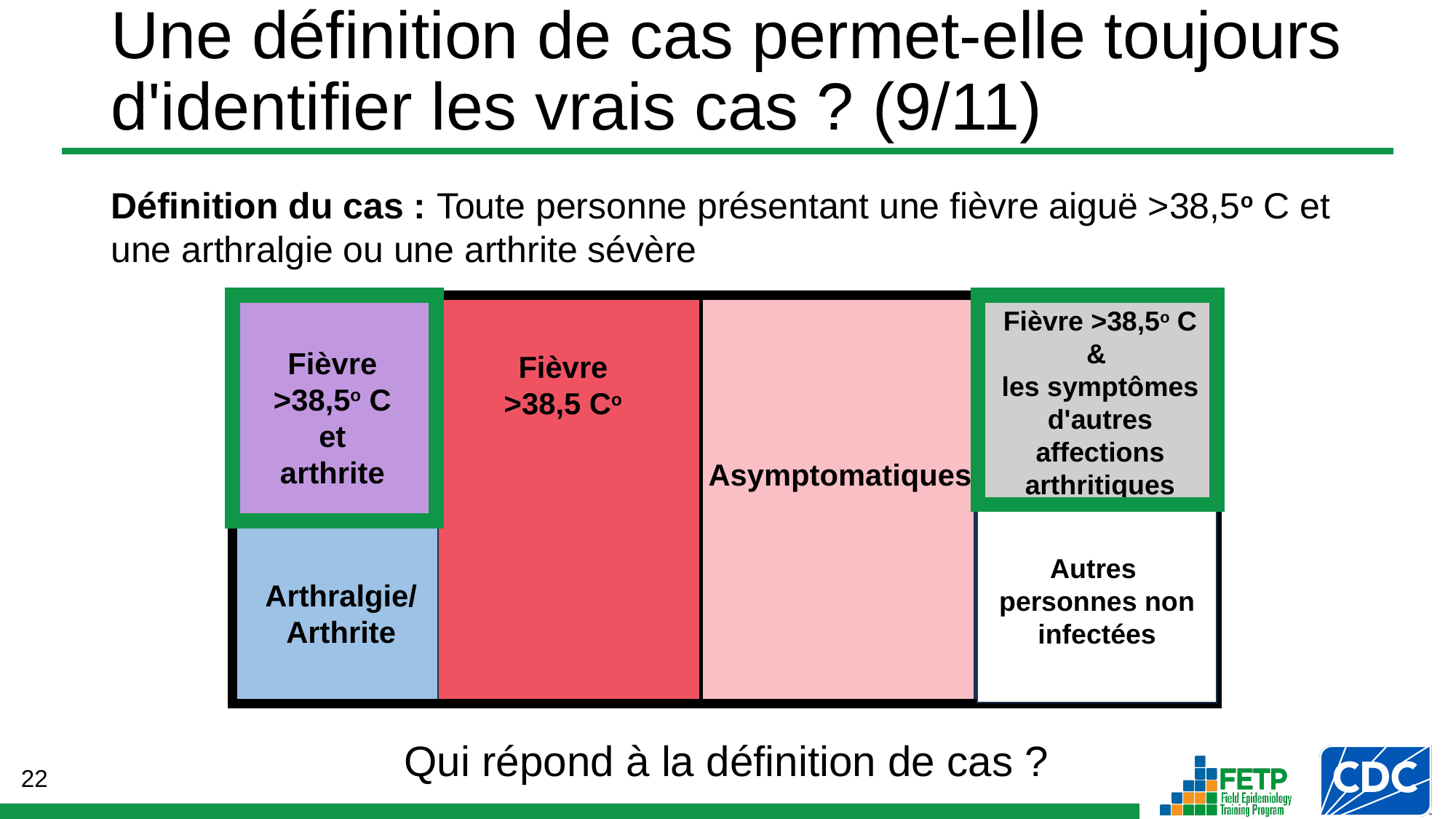

# Une définition de cas permet-elle toujours d'identifier les vrais cas ? (9/11)
Définition du cas : Toute personne présentant une fièvre aiguë >38,5o C et une arthralgie ou une arthrite sévère

Fièvre >38,5o C &
les symptômes d'autres affections arthritiques
Fièvre >38,5o C et arthrite
Fièvre >38,5 Co
Asymptomatiques

Autres
personnes non infectées
Arthralgie/ Arthrite
Qui répond à la définition de cas ?